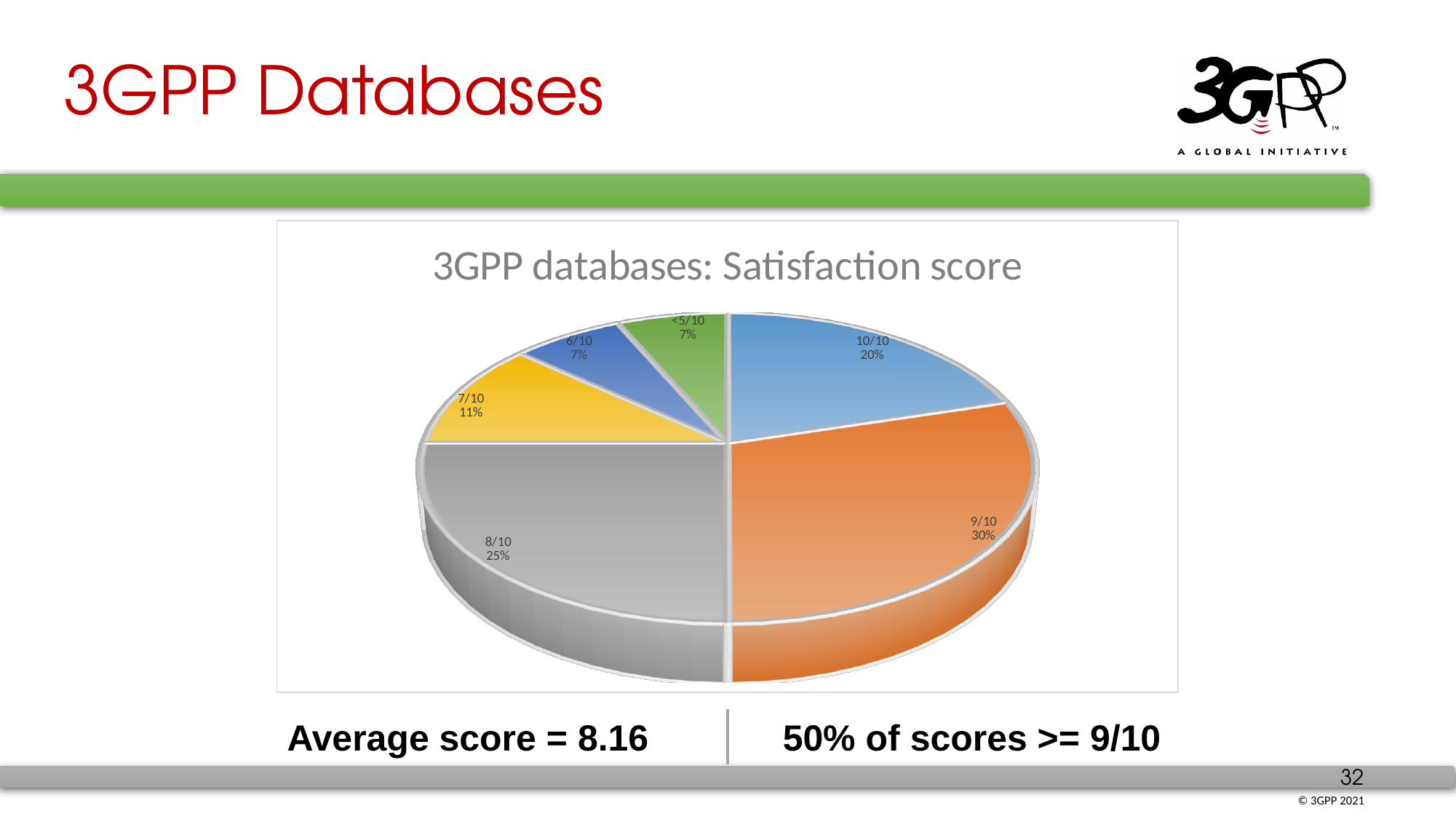

# 3GPP Databases

[unsupported chart]

Average score = 8.16
50% of scores >= 9/10